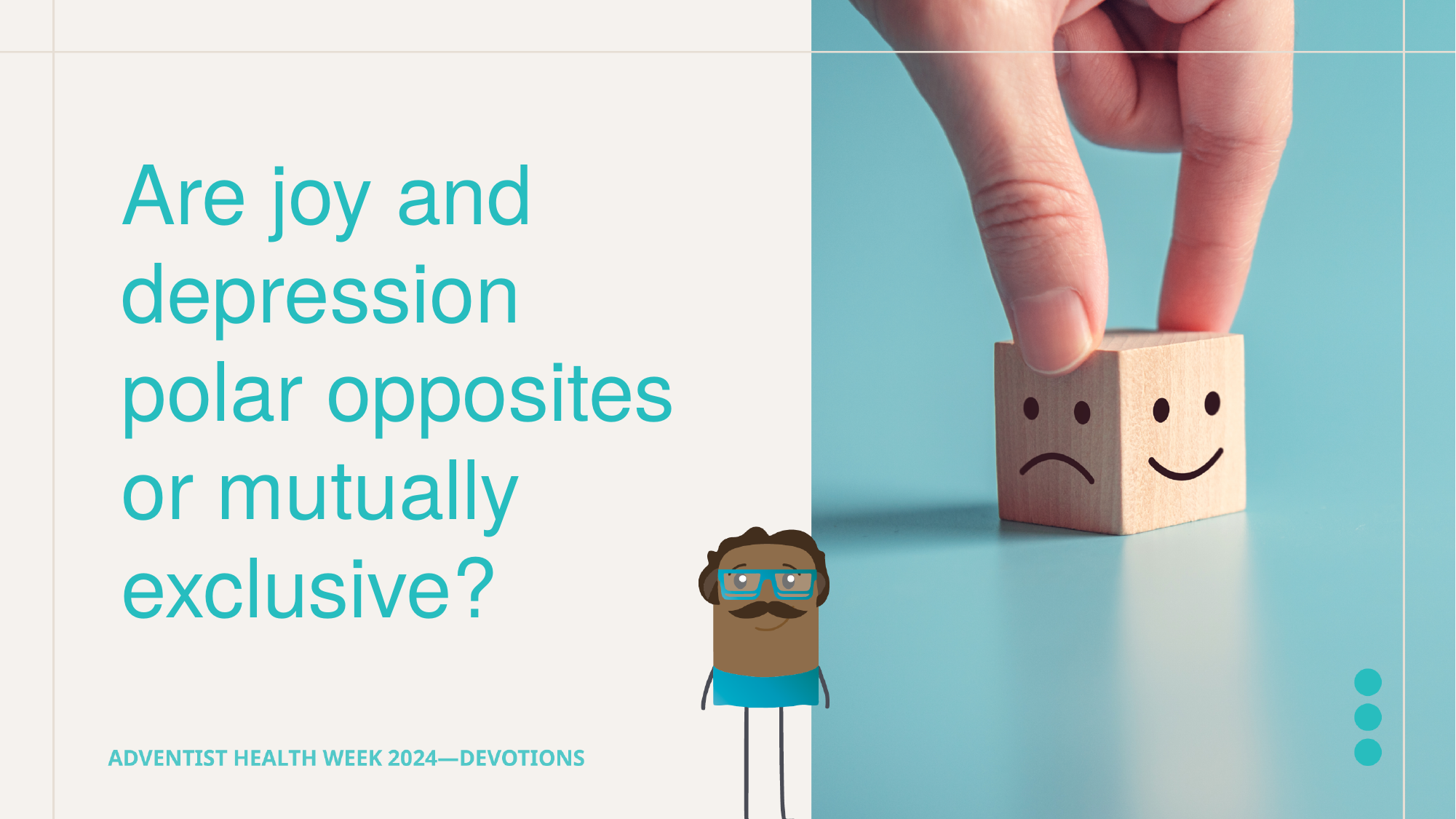

Are joy and depression polar opposites or mutually exclusive?